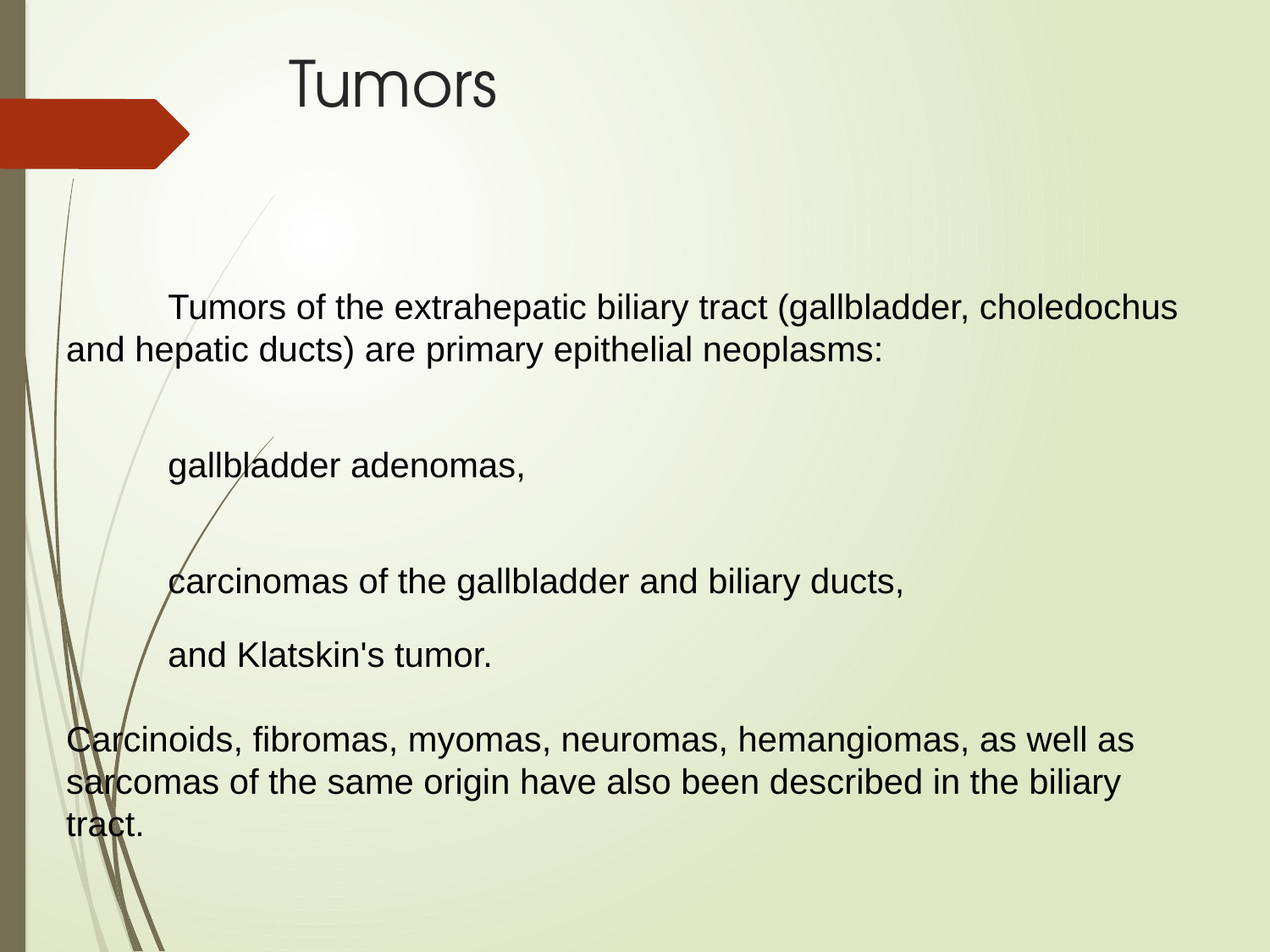

# Tumors

Tumors of the extrahepatic biliary tract (gallbladder, choledochus and hepatic ducts) are primary epithelial neoplasms:
gallbladder adenomas,
carcinomas of the gallbladder and biliary ducts,
and Klatskin's tumor.
Carcinoids, fibromas, myomas, neuromas, hemangiomas, as well as sarcomas of the same origin have also been described in the biliary tract.